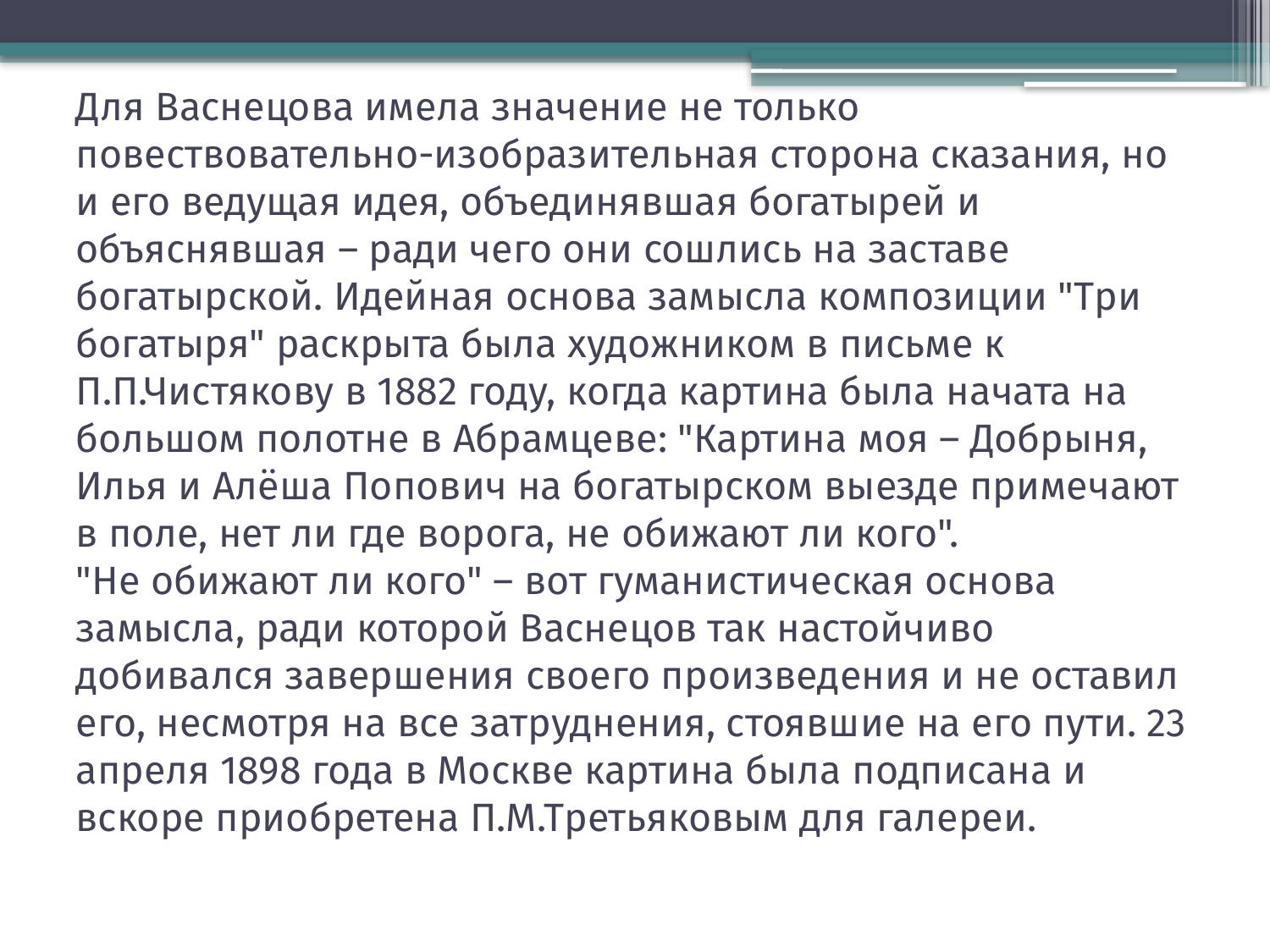

# Для Васнецова имела значение не только повествовательно-изобразительная сторона сказания, но и его ведущая идея, объединявшая богатырей и объяснявшая – ради чего они сошлись на заставе богатырской. Идейная основа замысла композиции "Три богатыря" раскрыта была художником в письме к П.П.Чистякову в 1882 году, когда картина была начата на большом полотне в Абрамцеве: "Картина моя – Добрыня, Илья и Алёша Попович на богатырском выезде примечают в поле, нет ли где ворога, не обижают ли кого". "Не обижают ли кого" – вот гуманистическая основа замысла, ради которой Васнецов так настойчиво добивался завершения своего произведения и не оставил его, несмотря на все затруднения, стоявшие на его пути. 23 апреля 1898 года в Москве картина была подписана и вскоре приобретена П.М.Третьяковым для галереи.